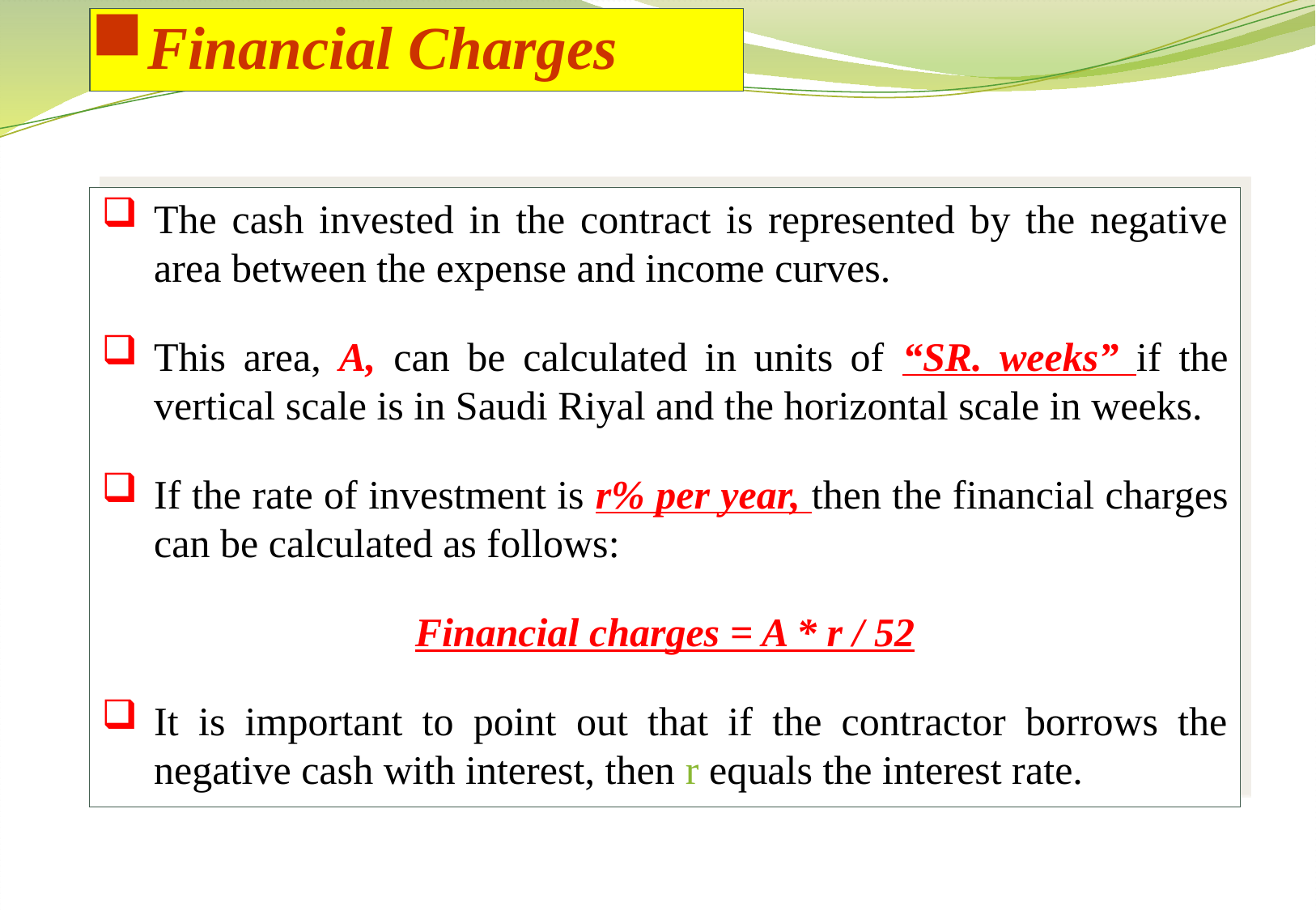

Financial Charges
The cash invested in the contract is represented by the negative area between the expense and income curves.
This area, A, can be calculated in units of “SR. weeks” if the vertical scale is in Saudi Riyal and the horizontal scale in weeks.
If the rate of investment is r% per year, then the financial charges can be calculated as follows:
Financial charges = A * r / 52
It is important to point out that if the contractor borrows the negative cash with interest, then r equals the interest rate.